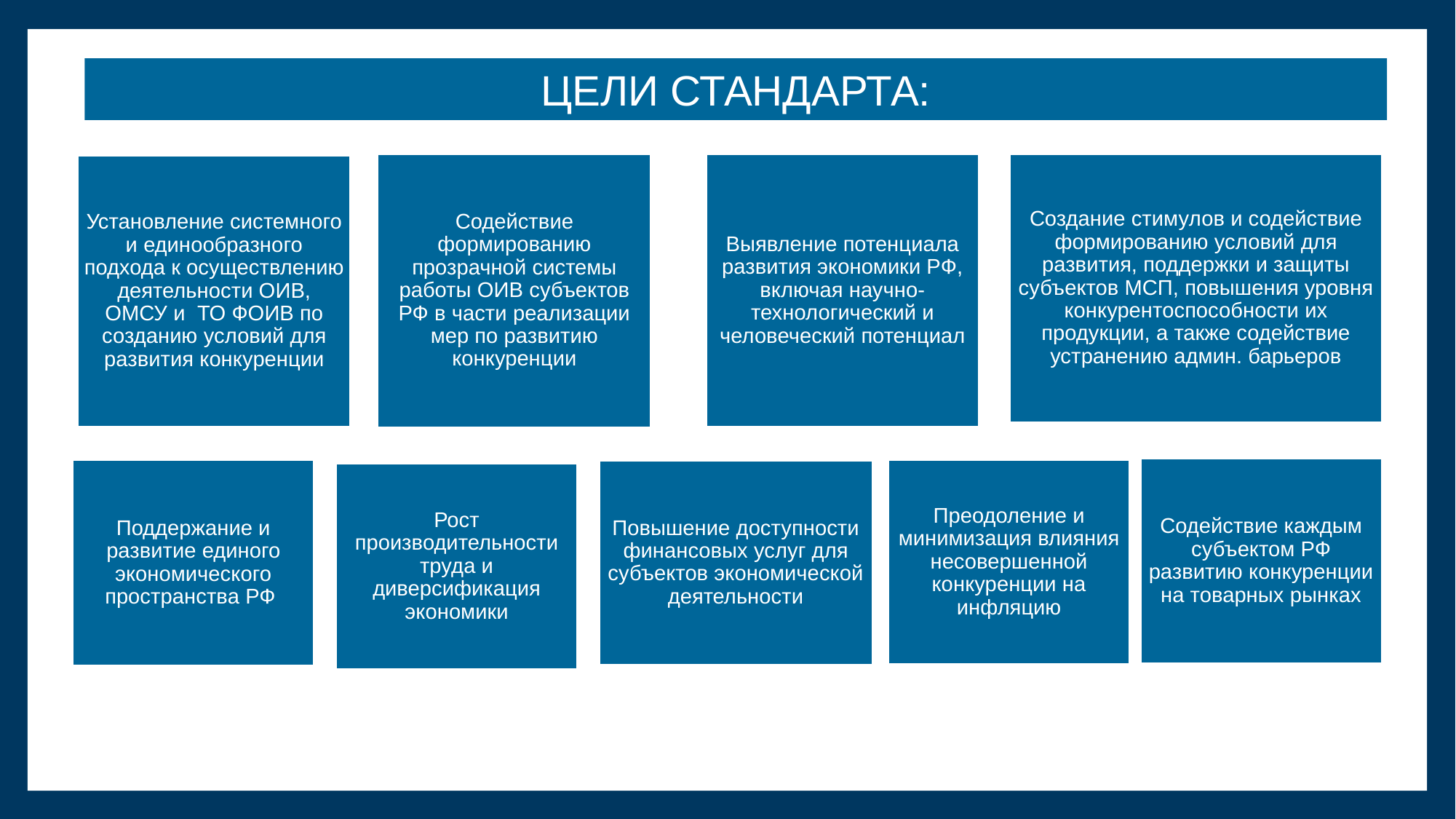

ЦЕЛИ СТАНДАРТА:
Установление системного и единообразного подхода к осуществлению деятельности ОИВ, ОМСУ и  ТО ФОИВ по созданию условий для развития конкуренции
Содействие формированию прозрачной системы работы ОИВ субъектов РФ в части реализации мер по развитию конкуренции
Выявление потенциала развития экономики РФ, включая научно-технологический и человеческий потенциал
Создание стимулов и содействие формированию условий для развития, поддержки и защиты субъектов МСП, повышения уровня конкурентоспособности их продукции, а также содействие устранению админ. барьеров
Поддержание и развитие единого экономического пространства РФ
Рост производительности труда и диверсификация экономики
Повышение доступности финансовых услуг для субъектов экономической деятельности
Преодоление и минимизация влияния несовершенной конкуренции на инфляцию
Содействие каждым субъектом РФ развитию конкуренции на товарных рынках